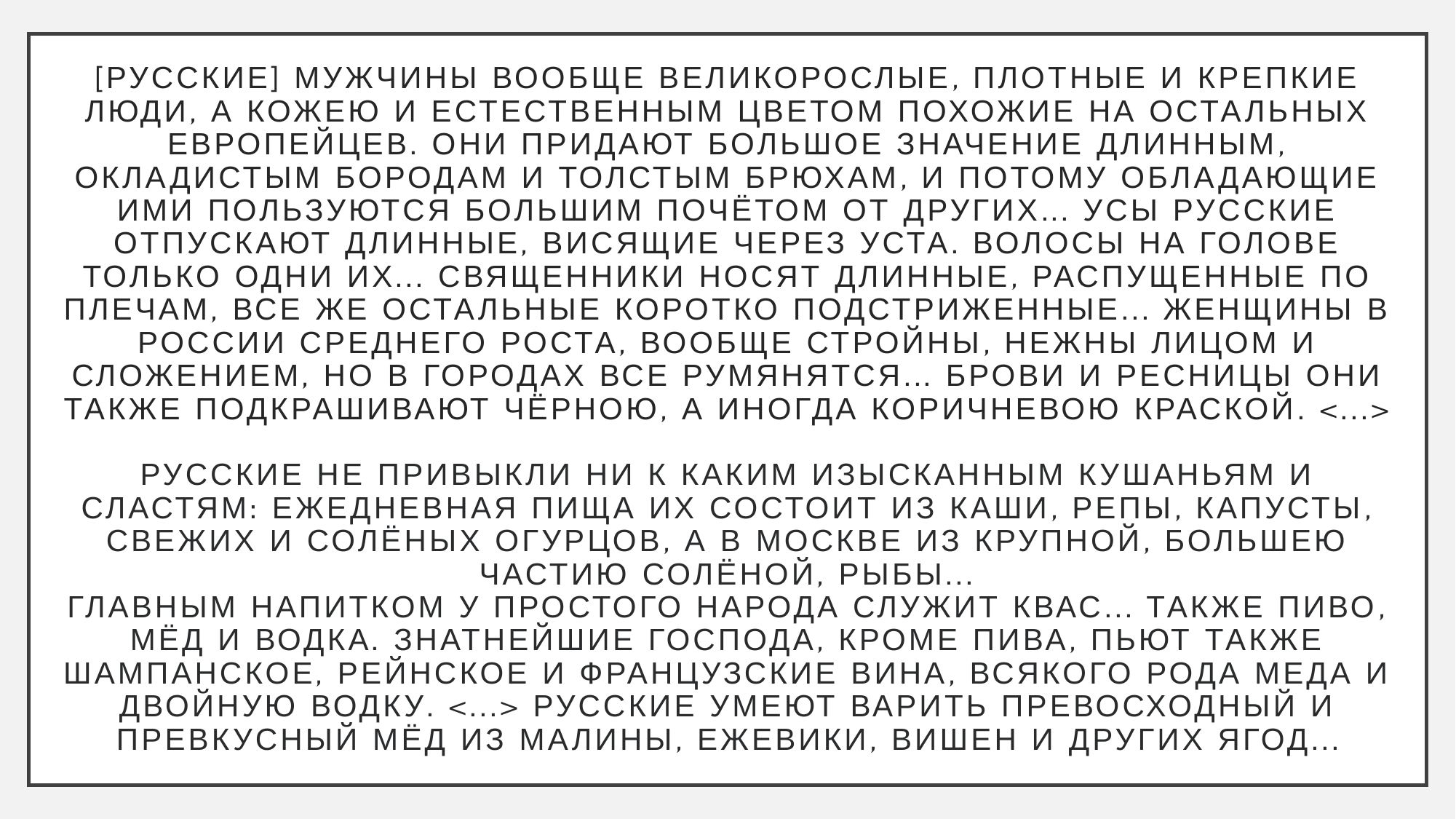

# [Русские] мужчины вообще великорослые, плотные и крепкие люди, А кожею и естественным цветом похожие на остальных Европейцев. Они придают большое значение длинным, окладистым бородам и толстым брюхам, и потому обладающие ими пользуются большим почётом от других... Усы Русские отпускают длинные, висящие через уста. Волосы на голове только одни их... Священники носят длинные, распущенные по плечам, все же остальные коротко подстриженные... Женщины в России среднего роста, вообще стройны, нежны лицом и сложением, но в городах все румянятся... Брови и ресницы они также подкрашивают чёрною, а иногда коричневою краской. <...> Русские не привыкли ни к каким изысканным кушаньям и сластям: ежедневная пища их состоит из каши, репы, капусты, свежих и солёных огурцов, а в Москве из крупной, большею частию солёной, рыбы... Главным напитком у простого народа служит квас... также пиво, мёд и водка. Знатнейшие Господа, кроме пива, пьют также Шампанское, Рейнское и Французские вина, всякого рода меда и двойную водку. <...> Русские умеют варить превосходный и превкусный мёд из малины, ежевики, вишен и других ягод...